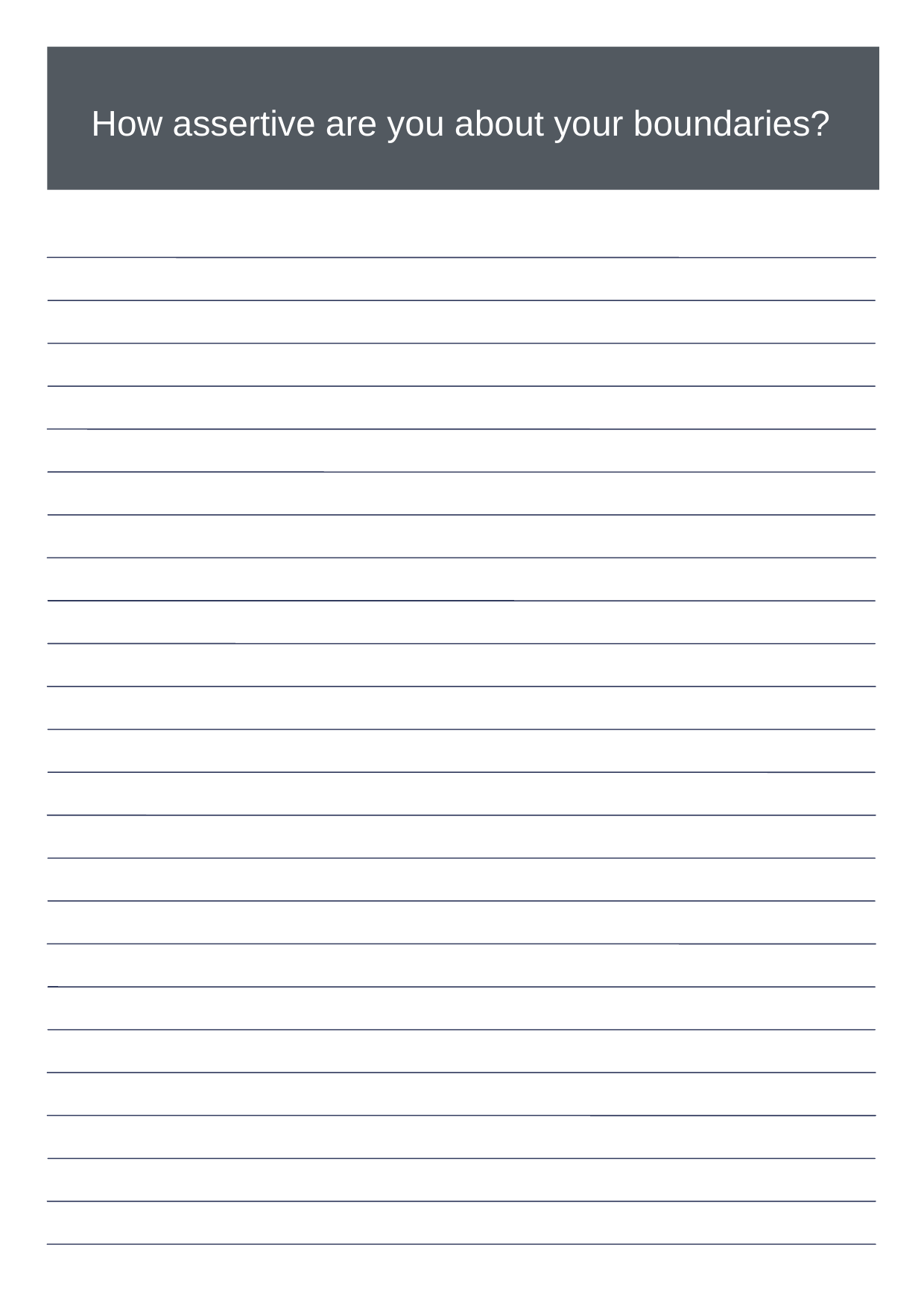

How assertive are you about your boundaries?